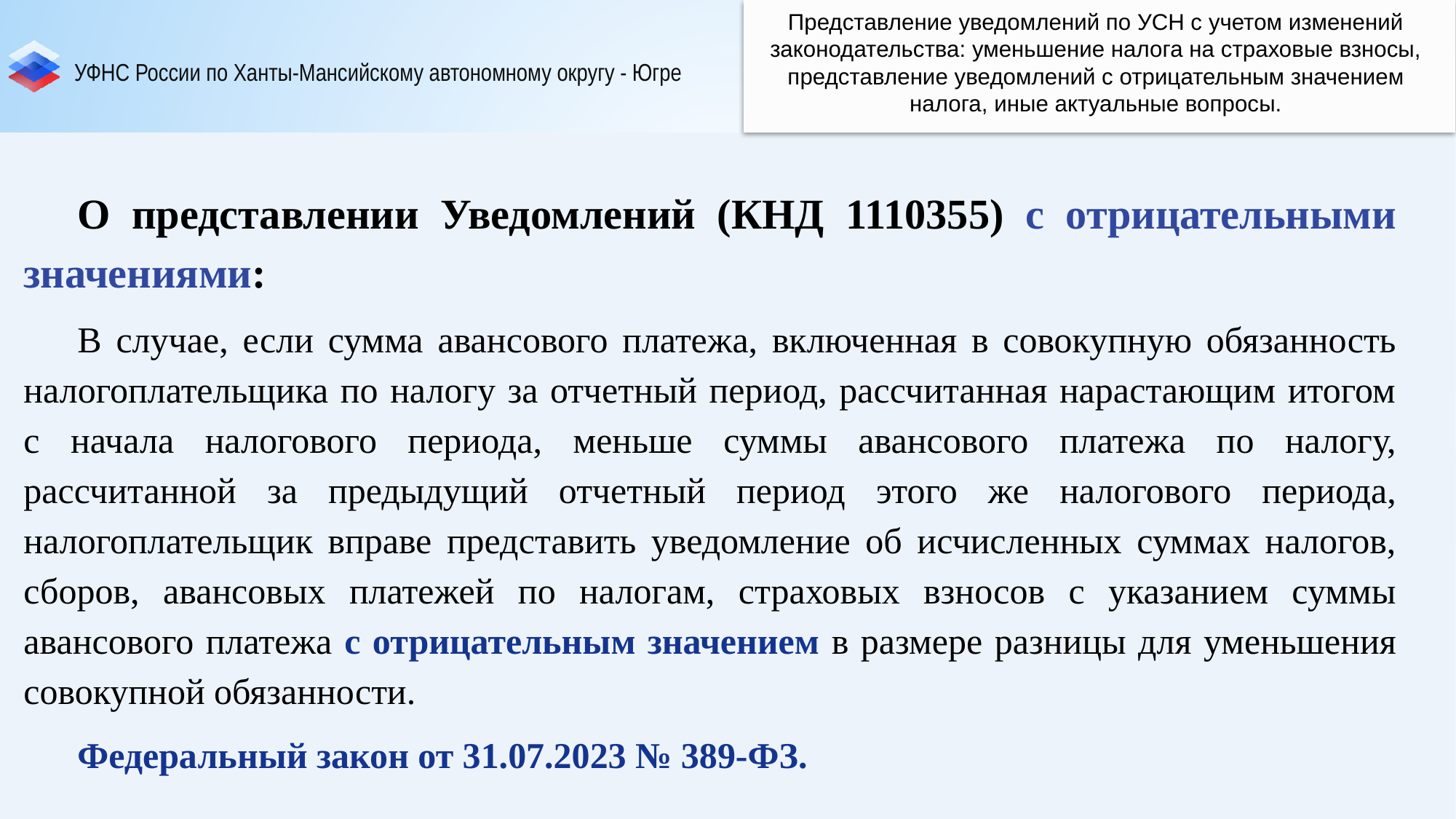

Представление уведомлений по УСН с учетом изменений законодательства: уменьшение налога на страховые взносы, представление уведомлений с отрицательным значением налога, иные актуальные вопросы.

О представлении Уведомлений (КНД 1110355) с отрицательными значениями:
В случае, если сумма авансового платежа, включенная в совокупную обязанность налогоплательщика по налогу за отчетный период, рассчитанная нарастающим итогом с начала налогового периода, меньше суммы авансового платежа по налогу, рассчитанной за предыдущий отчетный период этого же налогового периода, налогоплательщик вправе представить уведомление об исчисленных суммах налогов, сборов, авансовых платежей по налогам, страховых взносов с указанием суммы авансового платежа с отрицательным значением в размере разницы для уменьшения совокупной обязанности.
Федеральный закон от 31.07.2023 № 389-ФЗ.